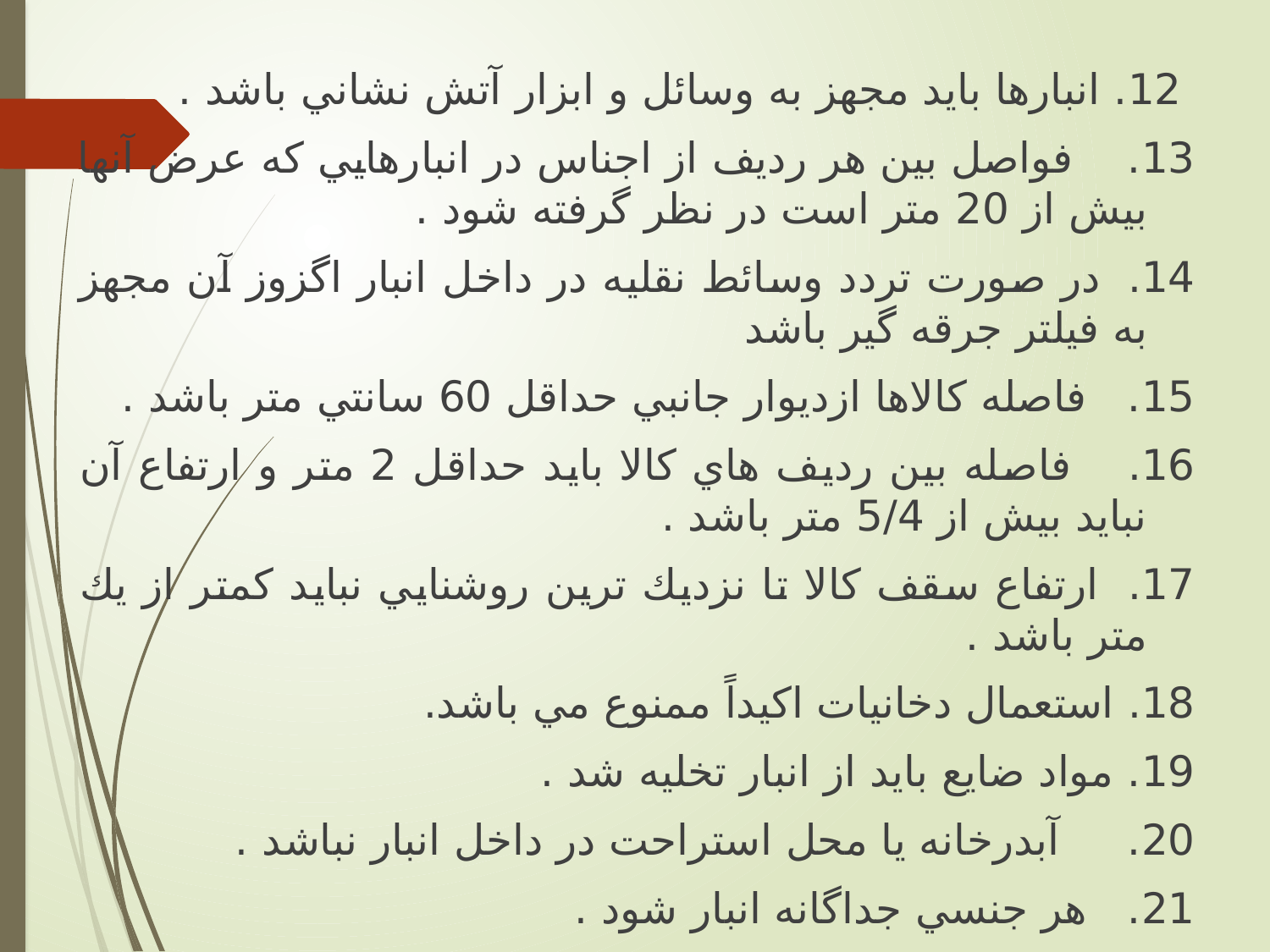

12. انبارها بايد مجهز به وسائل و ابزار آتش نشاني باشد .
13.    فواصل بين هر رديف از اجناس در انبارهايي كه عرض آنها بيش از 20 متر است در نظر گرفته شود .
14.  در صورت تردد وسائط نقليه در داخل انبار اگزوز آن مجهز به فيلتر جرقه گير باشد
15.   فاصله كالاها ازديوار جانبي حداقل 60 سانتي متر باشد .
16.    فاصله بين رديف هاي كالا بايد حداقل 2 متر و ارتفاع آن نبايد بيش از 5/4 متر باشد .
17.  ارتفاع سقف كالا تا نزديك ترين روشنايي نبايد كمتر از يك متر باشد .
18. استعمال دخانيات اكيداً ممنوع مي باشد.
19. مواد ضايع بايد از انبار تخليه شد .
20.     آبدرخانه يا محل استراحت در داخل انبار نباشد .
21.   هر جنسي جداگانه انبار شود .